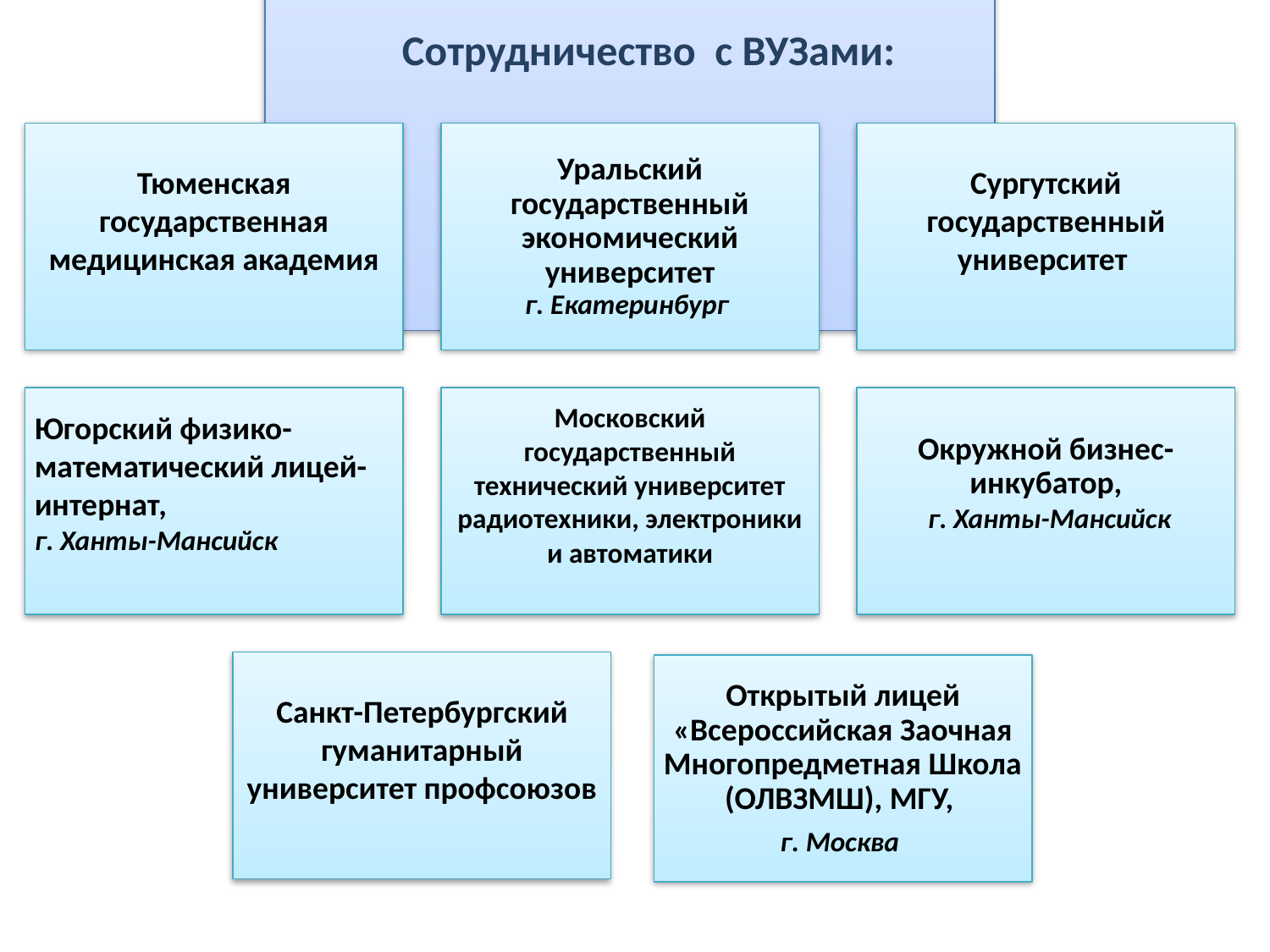

Сотрудничество  с ВУЗами:
Тюменская государственная медицинская академия

Уральский государственный экономический университет
г. Екатеринбург
Сургутский государственный университет

Югорский физико-математический лицей-интернат,
г. Ханты-Мансийск

Московский государственный технический университет радиотехники, электроники и автоматики

Окружной бизнес-инкубатор,
 г. Ханты-Мансийск

Санкт-Петербургский гуманитарный университет профсоюзов

Открытый лицей «Всероссийская Заочная Многопредметная Школа (ОЛВЗМШ), МГУ,
г. Москва